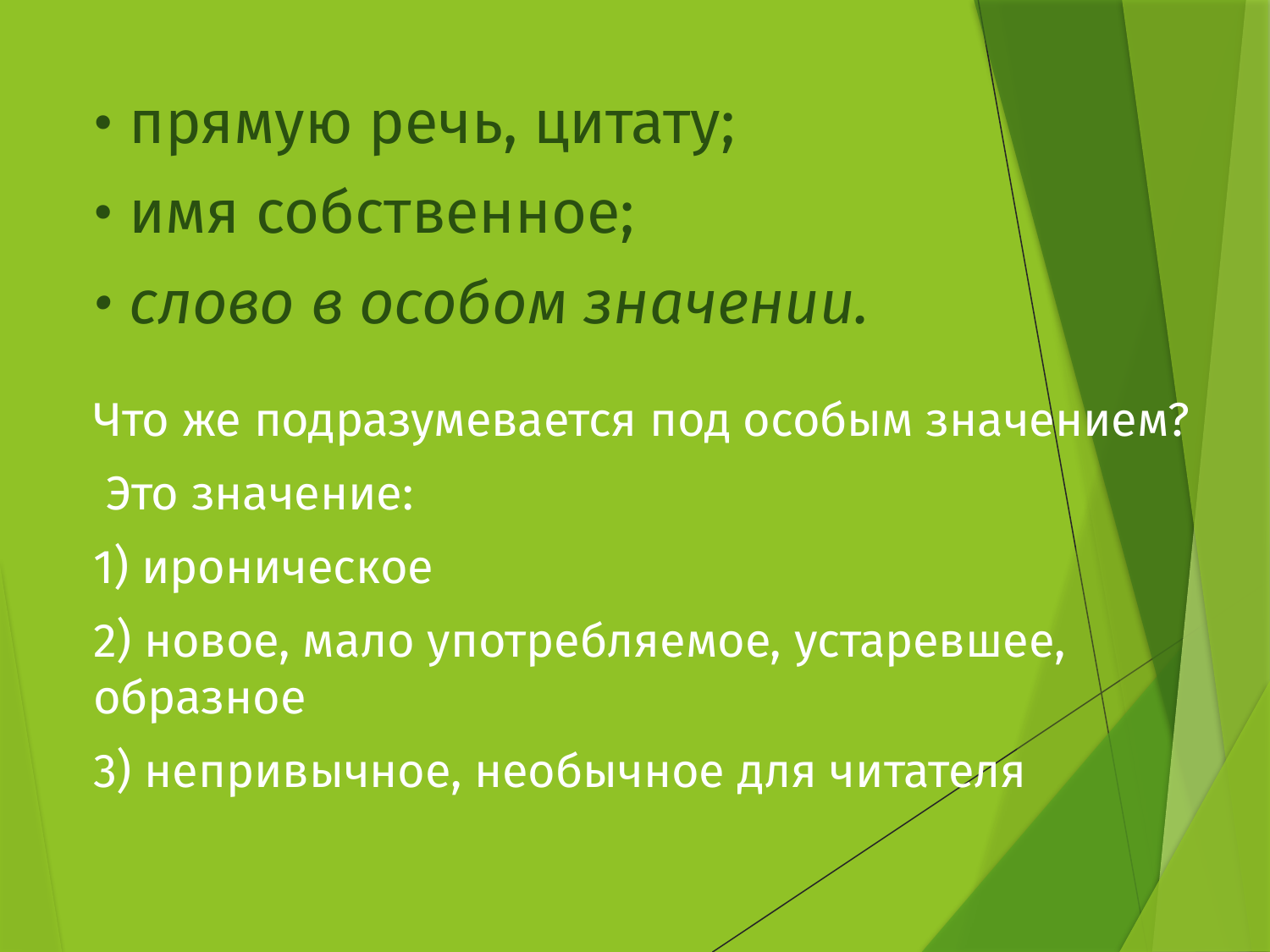

• прямую речь, цитату;
• имя собственное;
• слово в особом значении.
Что же подразумевается под особым значением?
 Это значение:
1) ироническое
2) новое, мало употребляемое, устаревшее, образное
3) непривычное, необычное для читателя